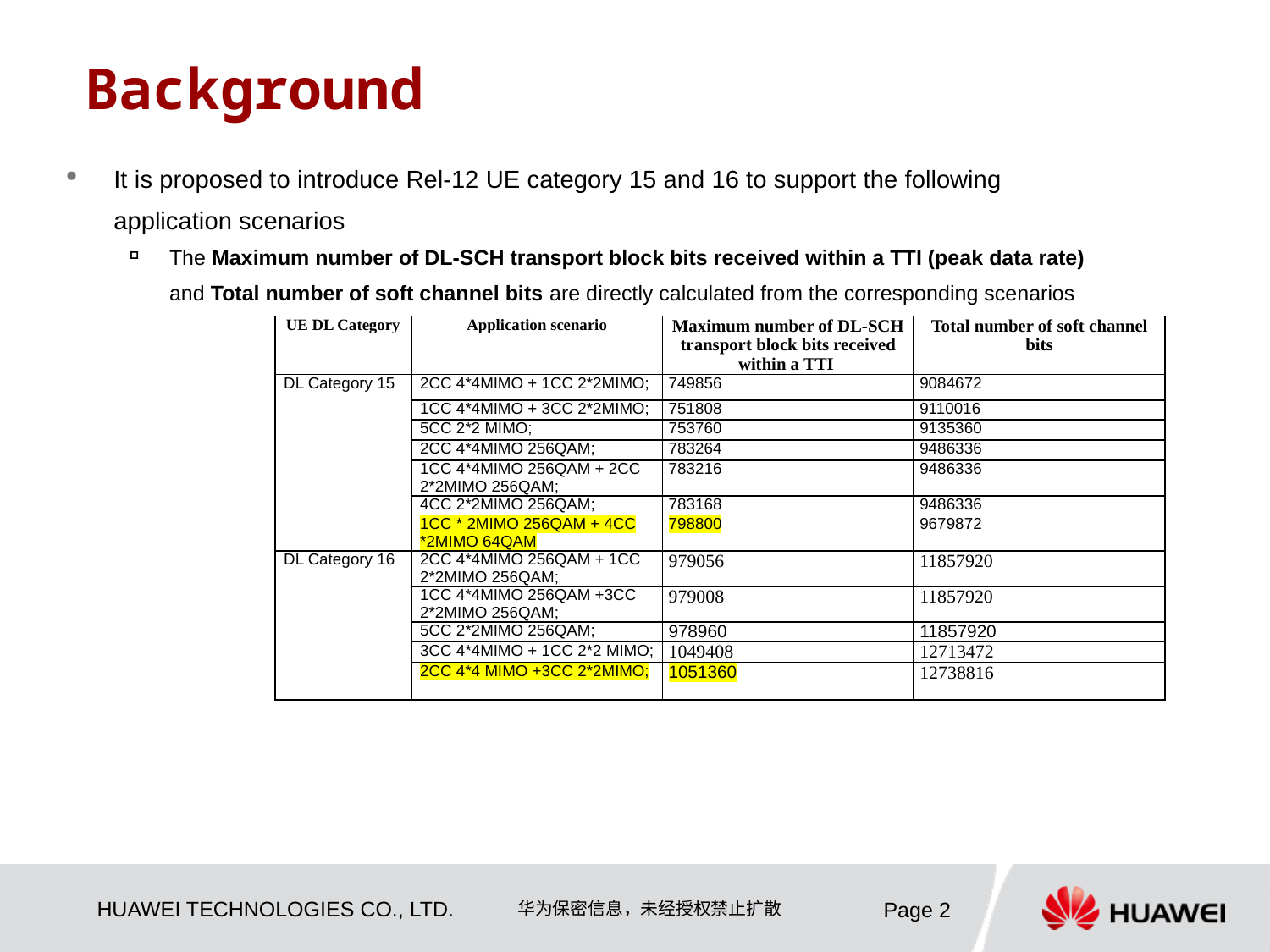

# Background
It is proposed to introduce Rel-12 UE category 15 and 16 to support the following application scenarios
The Maximum number of DL-SCH transport block bits received within a TTI (peak data rate) and Total number of soft channel bits are directly calculated from the corresponding scenarios

The scenario with maximum achievable peak data rate (highlighted above) is used to determine the downlink PHY layer parameter values of this category, i.e,“Total number of soft channel bits”

| UE DL Category | Application scenario | Maximum number of DL-SCH transport block bits received within a TTI | Total number of soft channel bits |
| --- | --- | --- | --- |
| DL Category 15 | 2CC 4\*4MIMO + 1CC 2\*2MIMO; | 749856 | 9084672 |
|  | 1CC 4\*4MIMO + 3CC 2\*2MIMO; | 751808 | 9110016 |
|  | 5CC 2\*2 MIMO; | 753760 | 9135360 |
|  | 2CC 4\*4MIMO 256QAM; | 783264 | 9486336 |
|  | 1CC 4\*4MIMO 256QAM + 2CC 2\*2MIMO 256QAM; | 783216 | 9486336 |
|  | 4CC 2\*2MIMO 256QAM; | 783168 | 9486336 |
|  | 1CC \* 2MIMO 256QAM + 4CC \*2MIMO 64QAM | 798800 | 9679872 |
| DL Category 16 | 2CC 4\*4MIMO 256QAM + 1CC 2\*2MIMO 256QAM; | 979056 | 11857920 |
|  | 1CC 4\*4MIMO 256QAM +3CC 2\*2MIMO 256QAM; | 979008 | 11857920 |
|  | 5CC 2\*2MIMO 256QAM; | 978960 | 11857920 |
|  | 3CC 4\*4MIMO + 1CC 2\*2 MIMO; | 1049408 | 12713472 |
|  | 2CC 4\*4 MIMO +3CC 2\*2MIMO; | 1051360 | 12738816 |